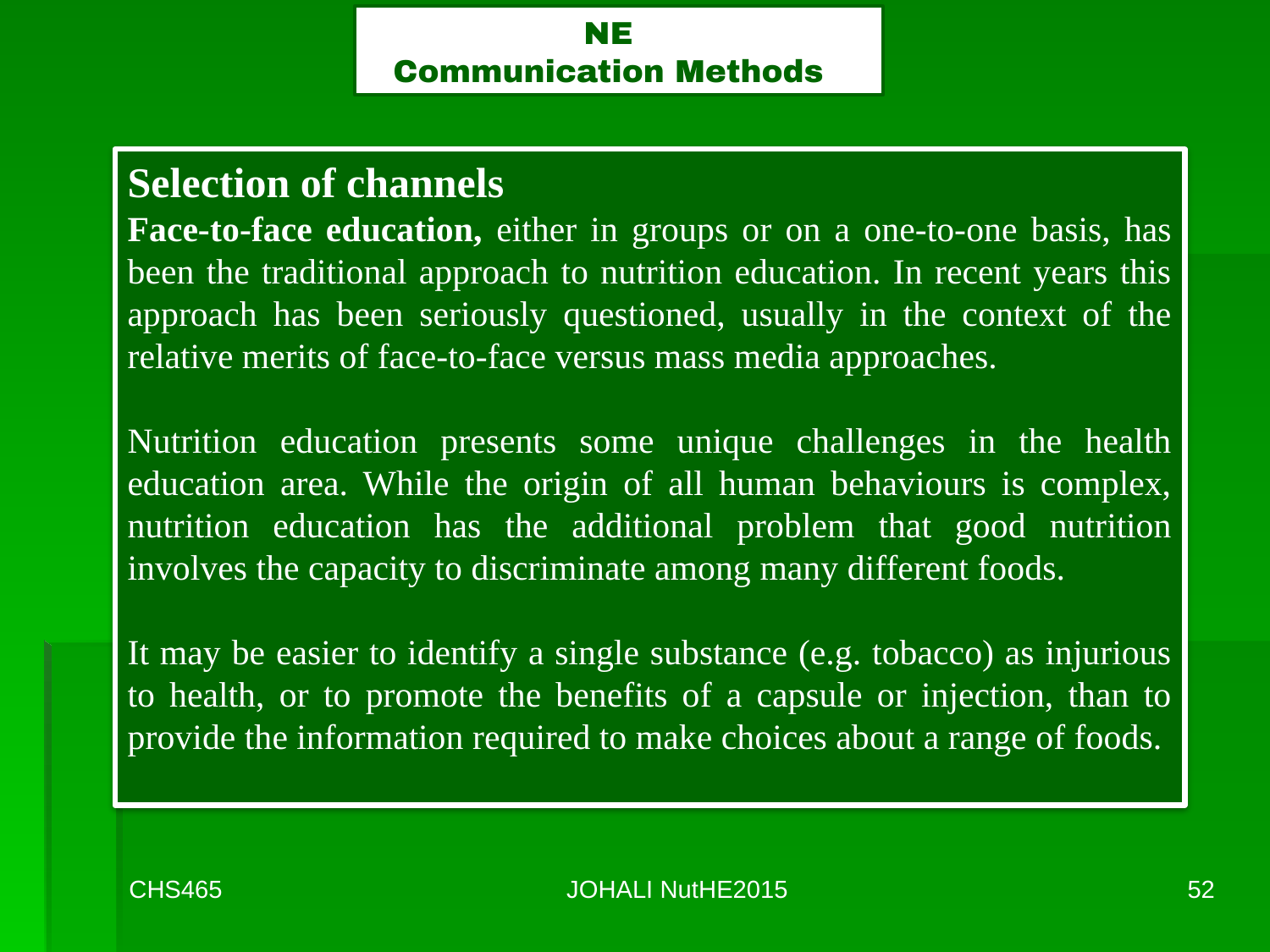

NE
Communication Methods
Selection of channels
Face-to-face education, either in groups or on a one-to-one basis, has been the traditional approach to nutrition education. In recent years this approach has been seriously questioned, usually in the context of the relative merits of face-to-face versus mass media approaches.

Nutrition education presents some unique challenges in the health education area. While the origin of all human behaviours is complex, nutrition education has the additional problem that good nutrition involves the capacity to discriminate among many different foods.

It may be easier to identify a single substance (e.g. tobacco) as injurious to health, or to promote the benefits of a capsule or injection, than to provide the information required to make choices about a range of foods.

CHS465
JOHALI NutHE2015
52